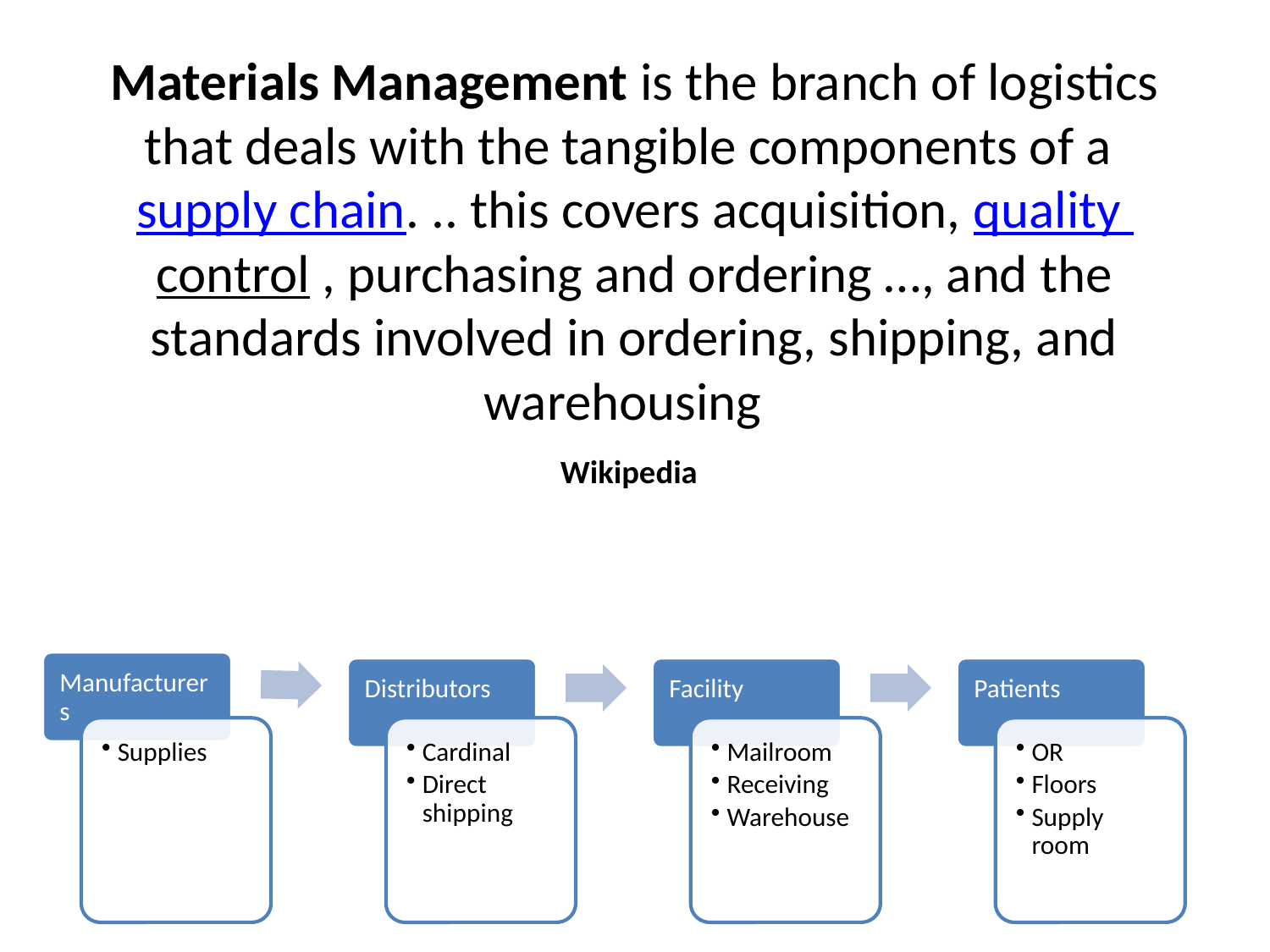

# Materials Management is the branch of logistics that deals with the tangible components of a supply chain. .. this covers acquisition, quality control , purchasing and ordering …, and the standards involved in ordering, shipping, and warehousing Wikipedia
Manufacturers
Supplies

Distributors
Cardinal
Direct shipping

Facility
Mailroom
Receiving
Warehouse

Patients
OR
Floors
Supply room